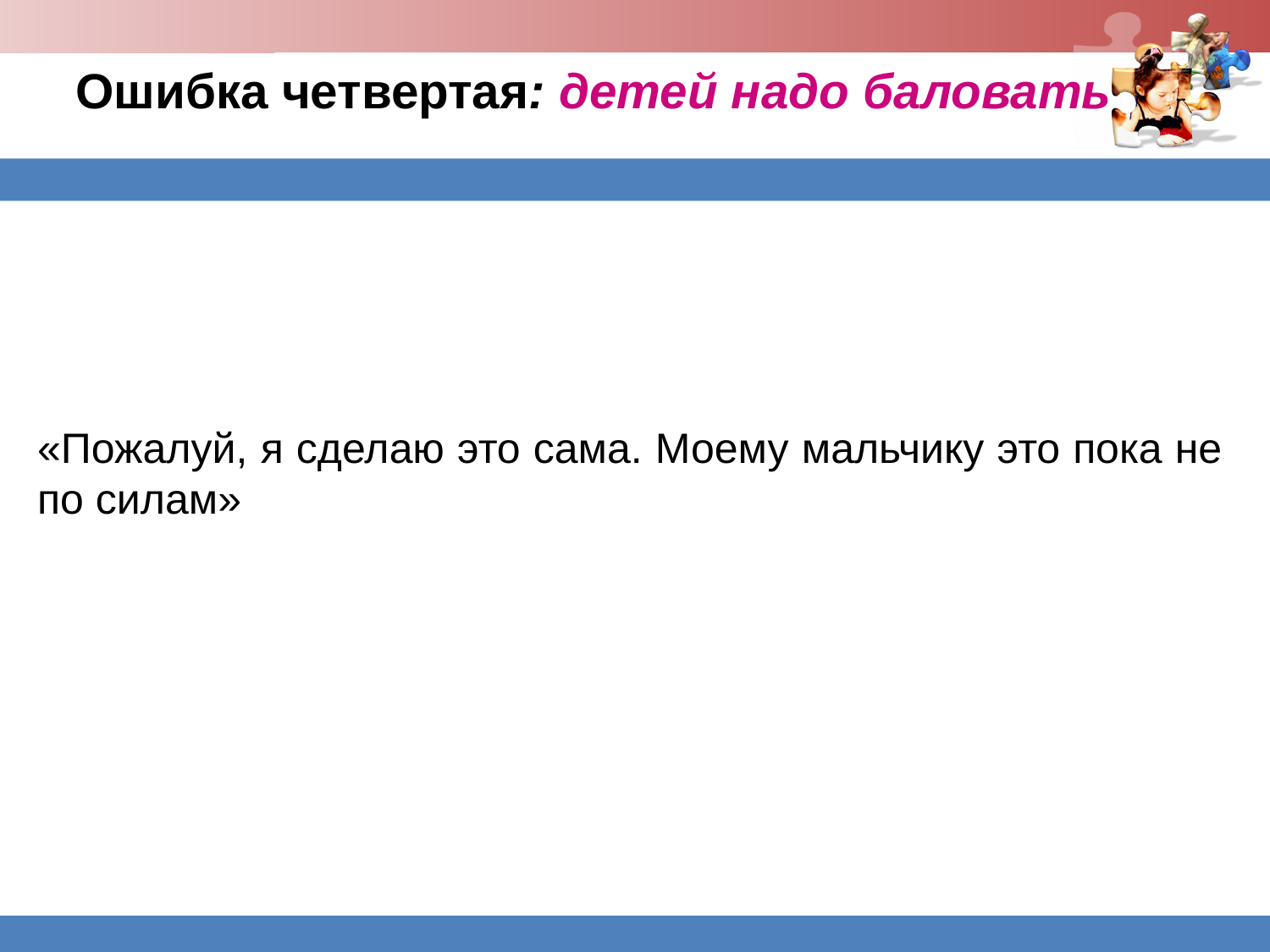

Ошибка четвертая: детей надо баловать
«Пожалуй, я сделаю это сама. Моему мальчику это пока не по силам»